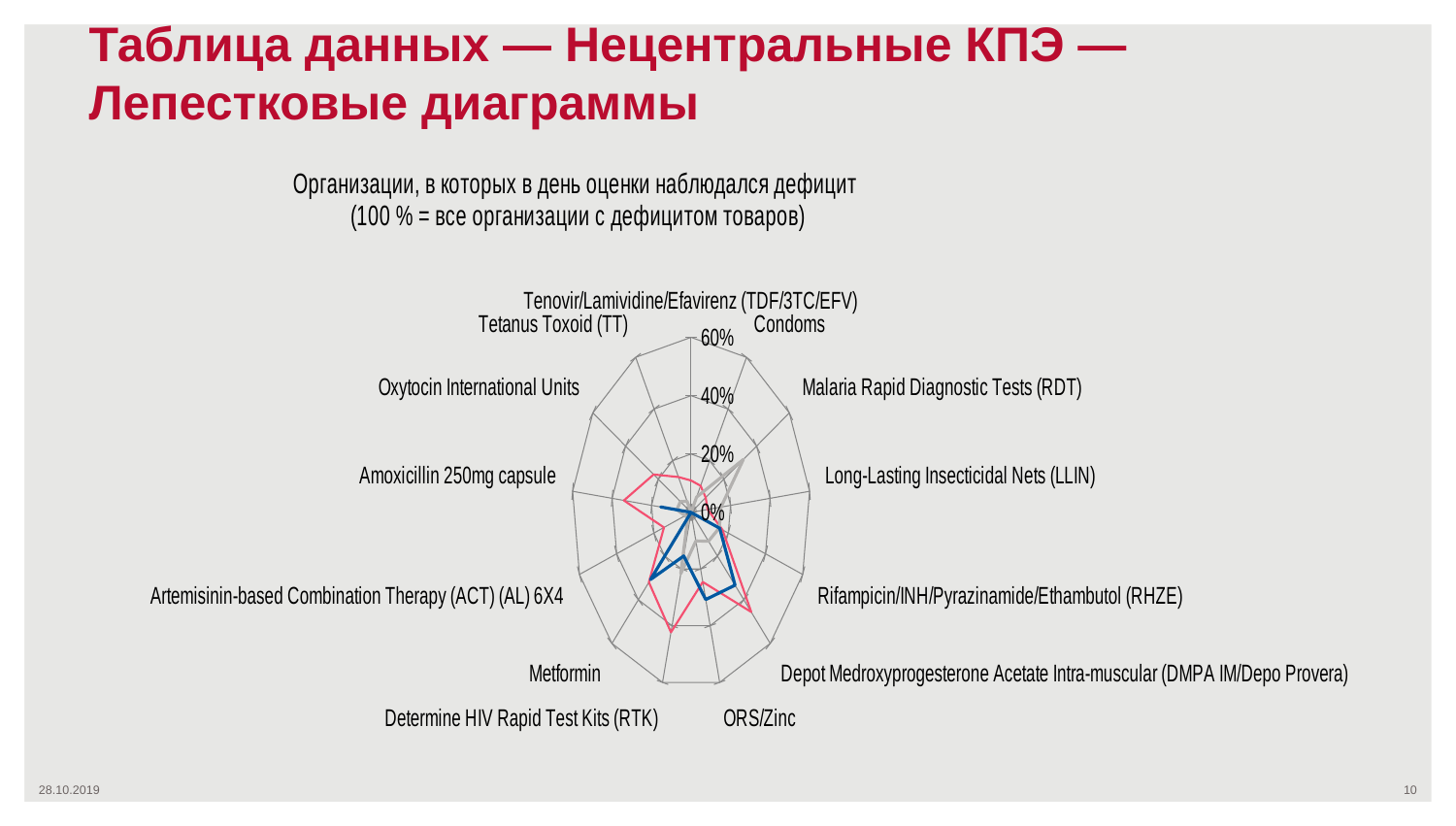

# Таблица данных — Нецентральные КПЭ — Лепестковые диаграммы

[unsupported chart]

28.10.2019

10